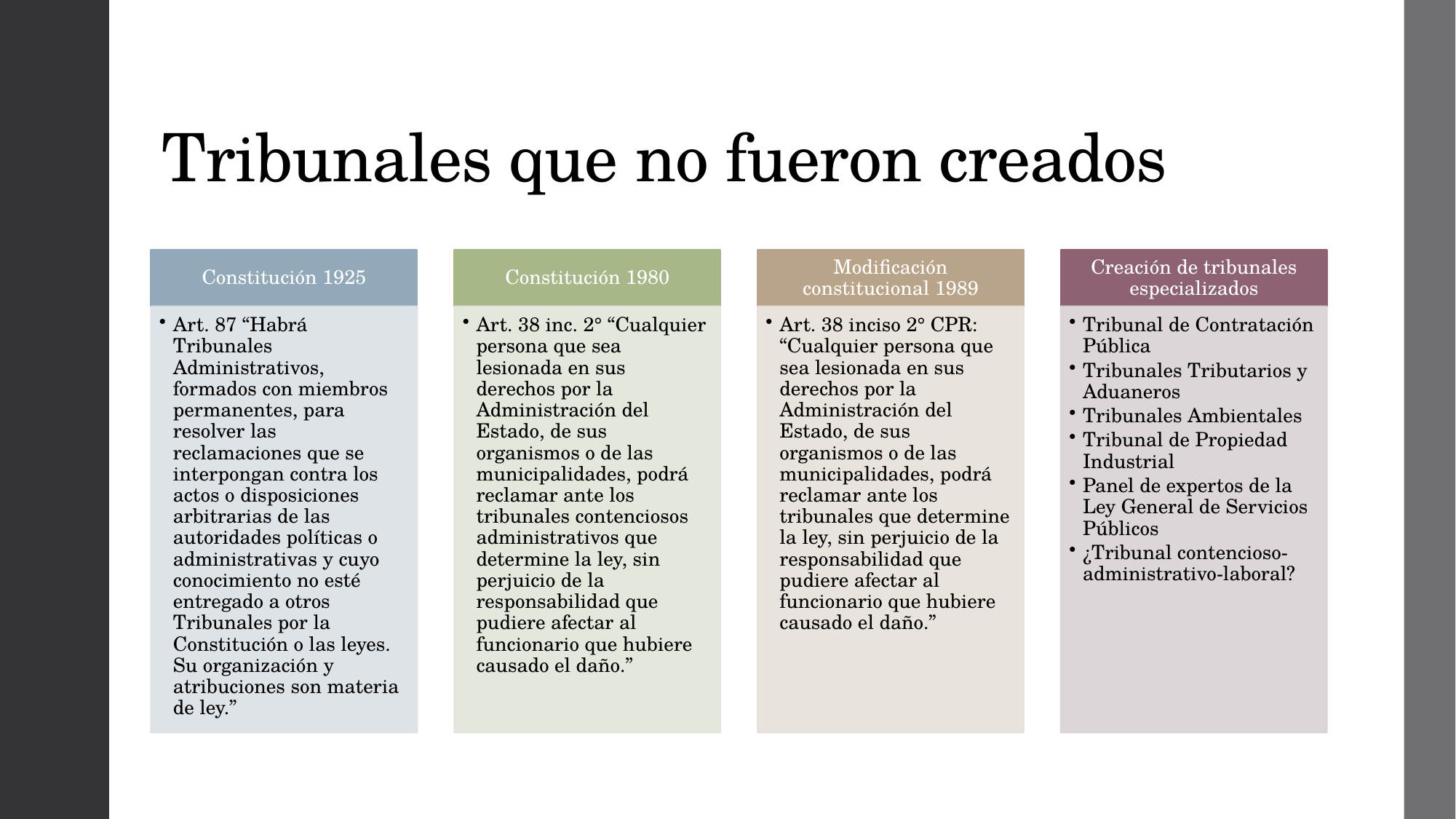

# Tribunales que no fueron creados
Constitución 1925
Art. 87 “Habrá Tribunales Administrativos, formados con miembros permanentes, para resolver las reclamaciones que se interpongan contra los actos o disposiciones arbitrarias de las autoridades políticas o administrativas y cuyo conocimiento no esté entregado a otros Tribunales por la Constitución o las leyes. Su organización y atribuciones son materia de ley.”
Constitución 1980
Art. 38 inc. 2° “Cualquier persona que sea lesionada en sus derechos por la Administración del Estado, de sus organismos o de las municipalidades, podrá reclamar ante los tribunales contenciosos administrativos que determine la ley, sin perjuicio de la responsabilidad que pudiere afectar al funcionario que hubiere causado el daño.”
Modificación constitucional 1989
Art. 38 inciso 2° CPR: “Cualquier persona que sea lesionada en sus derechos por la Administración del Estado, de sus organismos o de las municipalidades, podrá reclamar ante los tribunales que determine la ley, sin perjuicio de la responsabilidad que pudiere afectar al funcionario que hubiere causado el daño.”
Creación de tribunales especializados
Tribunal de Contratación Pública
Tribunales Tributarios y Aduaneros
Tribunales Ambientales
Tribunal de Propiedad Industrial
Panel de expertos de la Ley General de Servicios Públicos
¿Tribunal contencioso-administrativo-laboral?